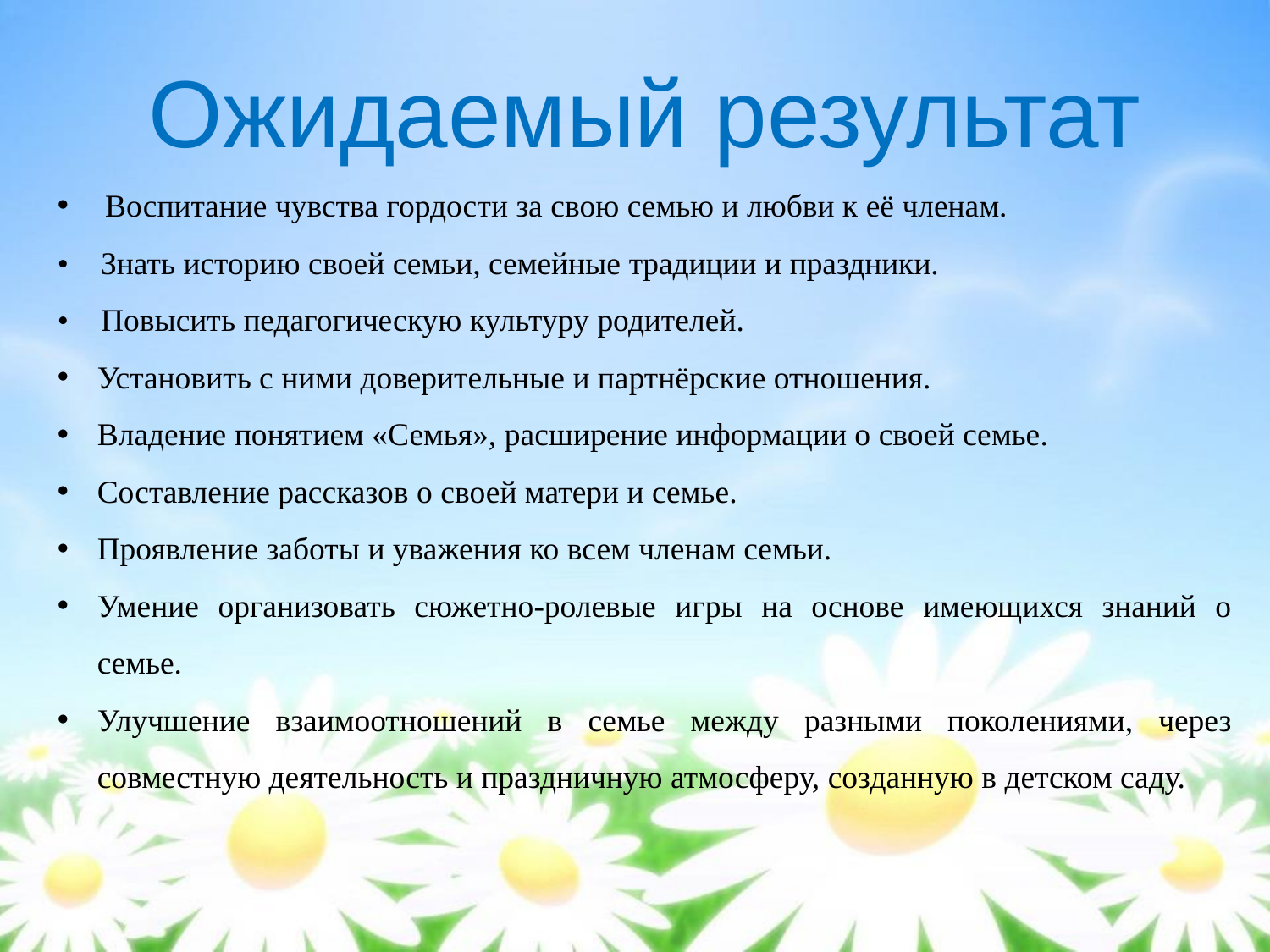

Ожидаемый результат
 Воспитание чувства гордости за свою семью и любви к её членам.
•    Знать историю своей семьи, семейные традиции и праздники.
•    Повысить педагогическую культуру родителей.
Установить с ними доверительные и партнёрские отношения.
Владение понятием «Семья», расширение информации о своей семье.
Составление рассказов о своей матери и семье.
Проявление заботы и уважения ко всем членам семьи.
Умение организовать сюжетно-ролевые игры на основе имеющихся знаний о семье.
Улучшение взаимоотношений в семье между разными поколениями, через совместную деятельность и праздничную атмосферу, созданную в детском саду.